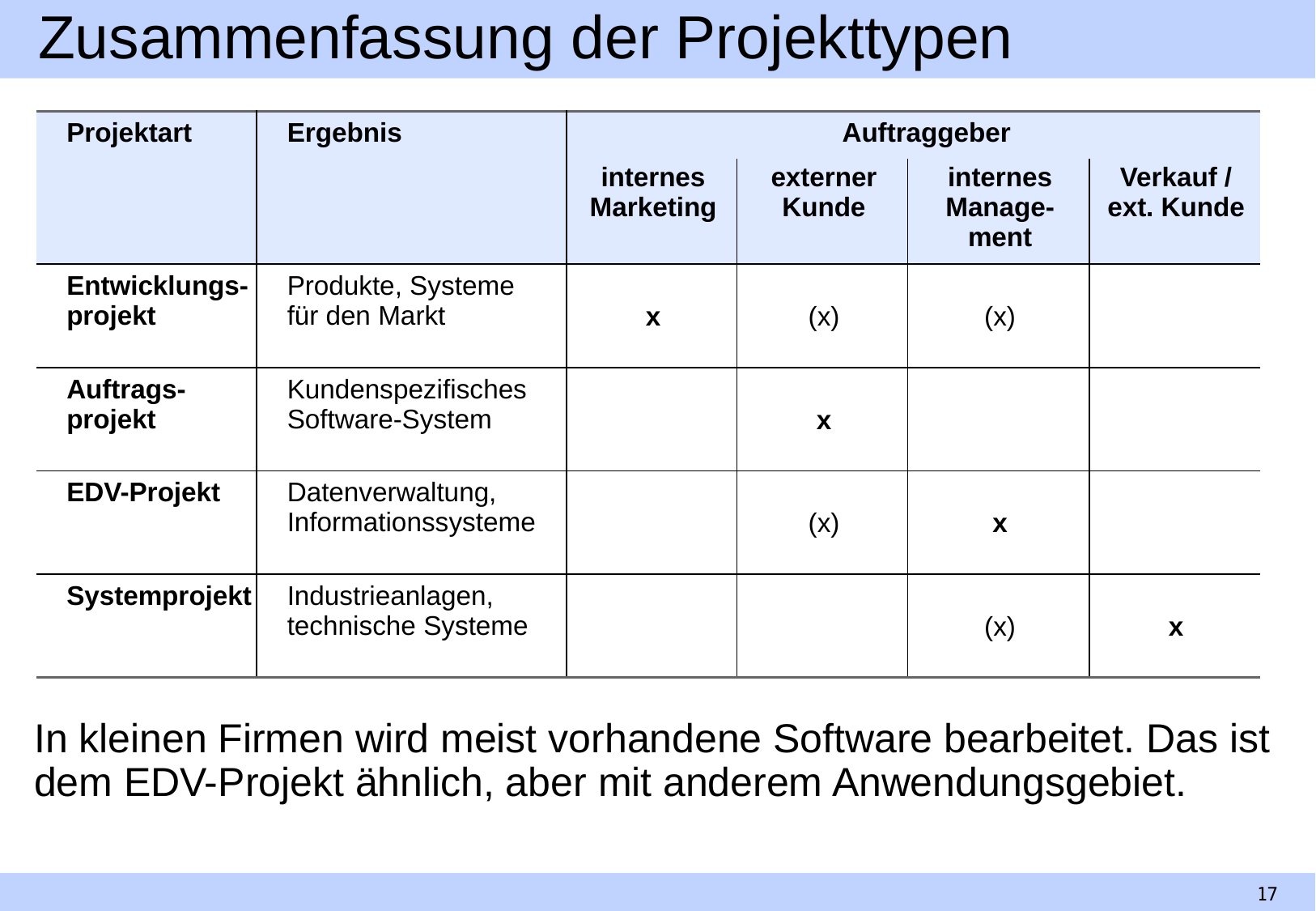

# Zusammenfassung der Projekttypen
| Projektart | Ergebnis | Auftraggeber |  |  |  |
| --- | --- | --- | --- | --- | --- |
|  |  | internes Marketing | externer Kunde | internes Manage-ment | Verkauf / ext. Kunde |
|  |  |  |  |  |  |
| Entwicklungs- projekt | Produkte, Systeme für den Markt | x | (x) | (x) |  |
| Auftrags- projekt | Kundenspezifisches Software-System |  | x |  |  |
| EDV-Projekt | Datenverwaltung, Informationssysteme |  | (x) | x |  |
| Systemprojekt | Industrieanlagen, technische Systeme |  |  | (x) | x |
In kleinen Firmen wird meist vorhandene Software bearbeitet. Das ist dem EDV-Projekt ähnlich, aber mit anderem Anwendungsgebiet.

17